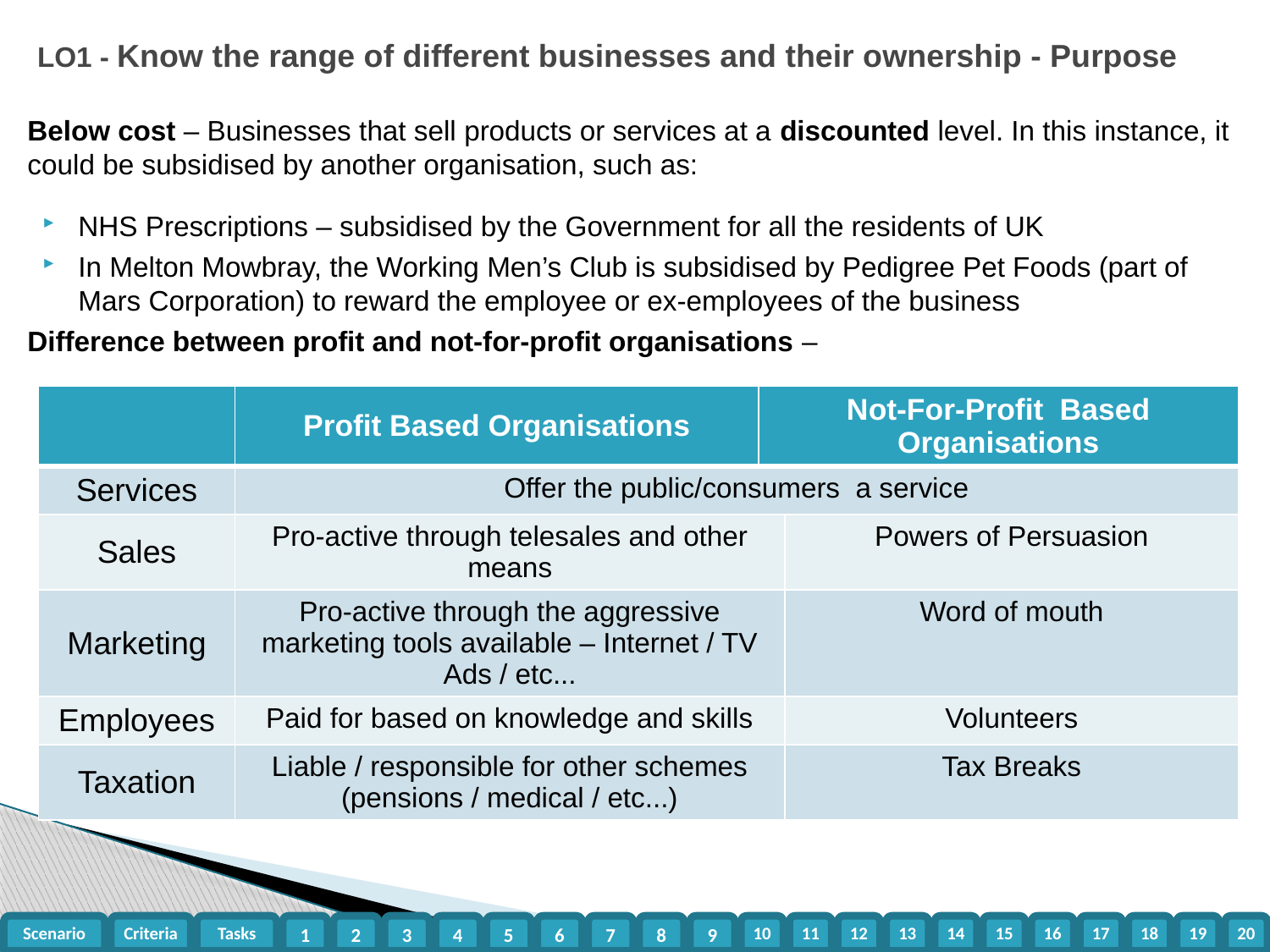

LO1 - Know the range of different businesses and their ownership - Purpose
Below cost – Businesses that sell products or services at a discounted level. In this instance, it could be subsidised by another organisation, such as:
NHS Prescriptions – subsidised by the Government for all the residents of UK
In Melton Mowbray, the Working Men’s Club is subsidised by Pedigree Pet Foods (part of Mars Corporation) to reward the employee or ex-employees of the business
Difference between profit and not-for-profit organisations –
|  | Profit Based Organisations | Not-For-Profit Based Organisations |  |
| --- | --- | --- | --- |
| Services | Offer the public/consumers a service |  |  |
| Sales | Pro-active through telesales and other means |  | Powers of Persuasion |
| Marketing | Pro-active through the aggressive marketing tools available – Internet / TV Ads / etc... |  | Word of mouth |
| Employees | Paid for based on knowledge and skills |  | Volunteers |
| Taxation | Liable / responsible for other schemes (pensions / medical / etc...) |  | Tax Breaks |